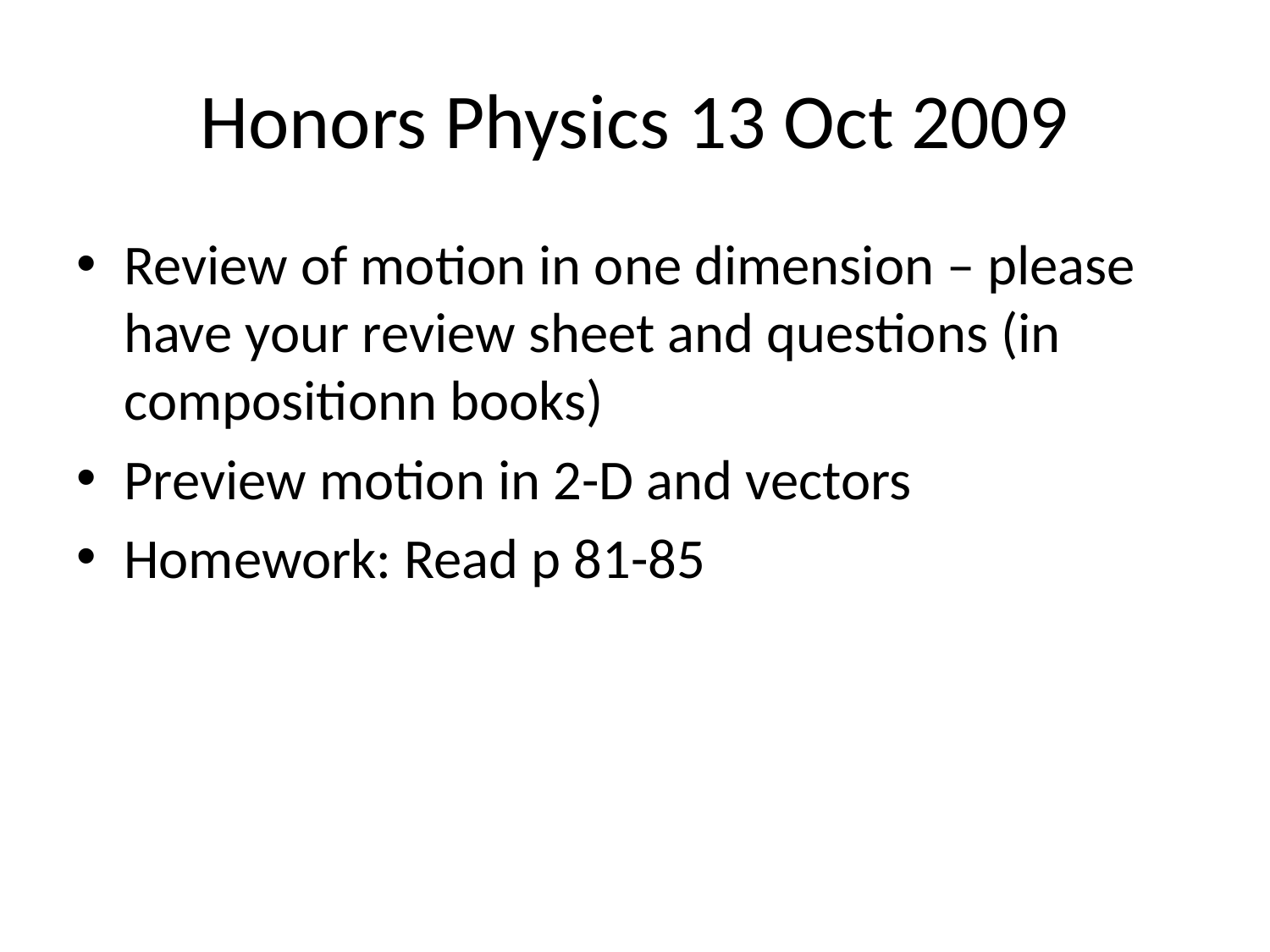

# Honors Physics 13 Oct 2009
Review of motion in one dimension – please have your review sheet and questions (in compositionn books)
Preview motion in 2-D and vectors
Homework: Read p 81-85